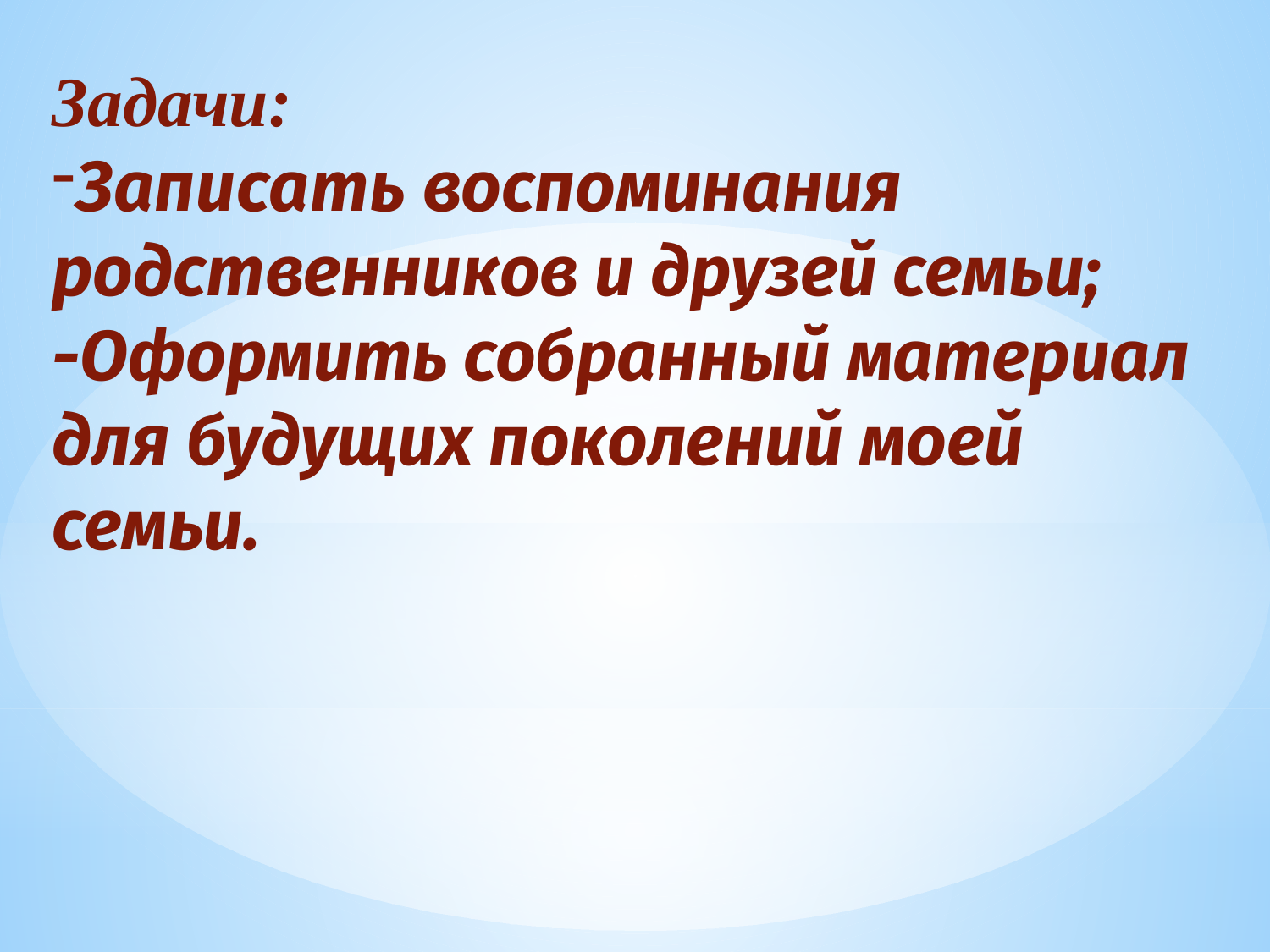

Задачи:
Записать воспоминания родственников и друзей семьи;
-Оформить собранный материал для будущих поколений моей семьи.